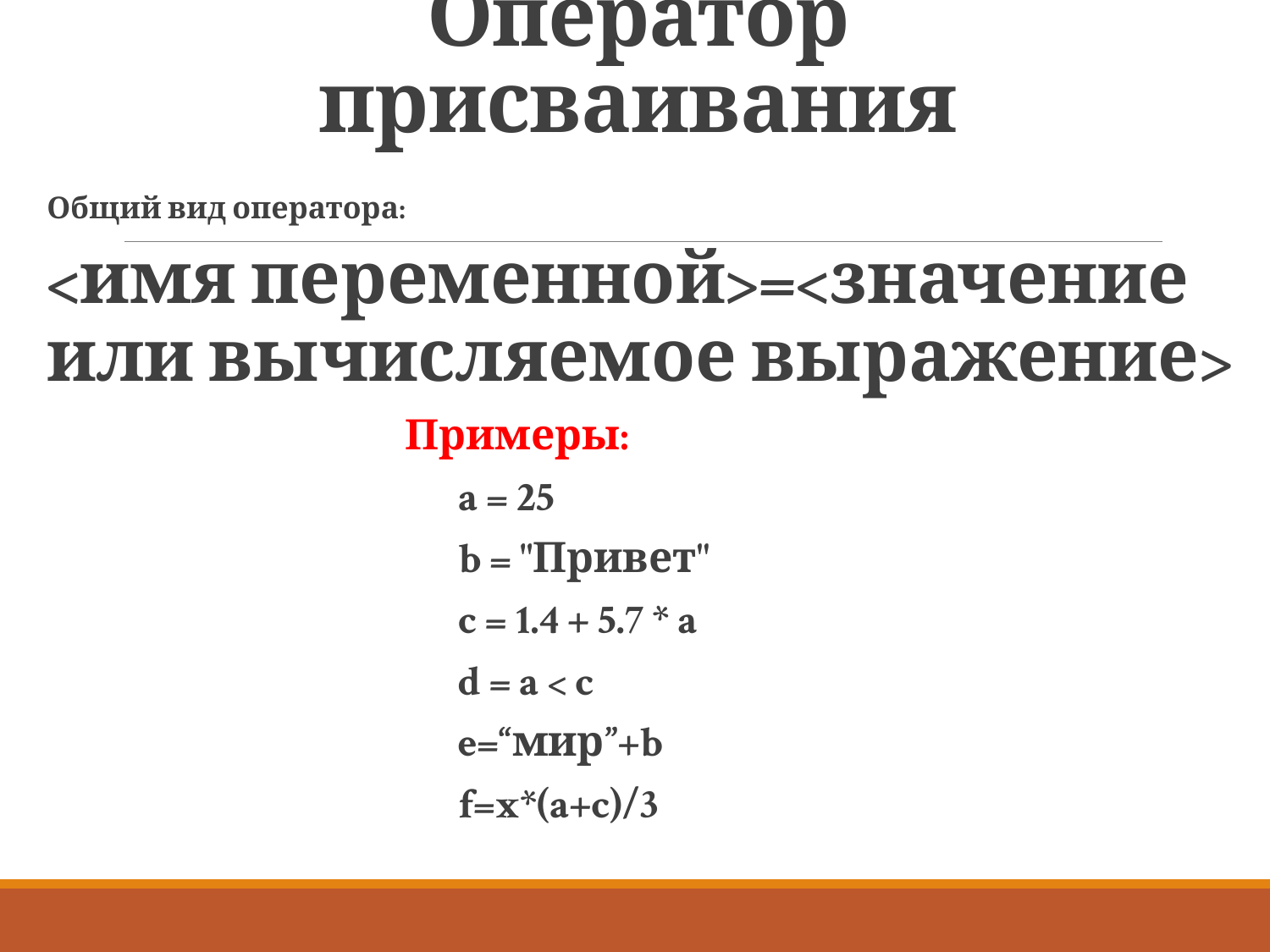

# Оператор присваивания
Общий вид оператора:
<имя переменной>=<значение или вычисляемое выражение>
Примеры:
a = 25
b = "Привет"
c = 1.4 + 5.7 * a
d = a < c
e=“мир”+b
f=x*(a+c)/3